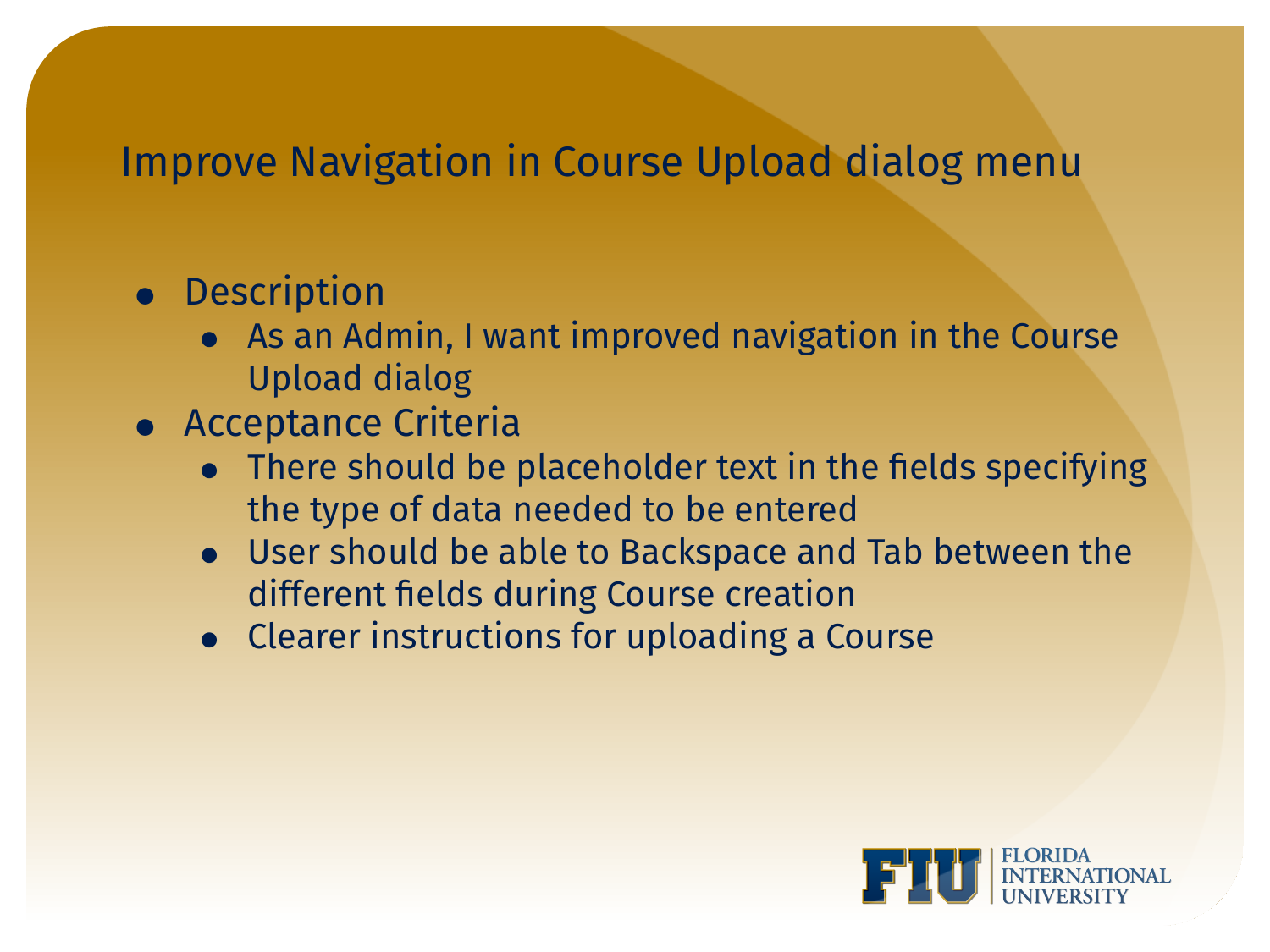

# Improve Navigation in Course Upload dialog menu
Description
As an Admin, I want improved navigation in the Course Upload dialog
Acceptance Criteria
There should be placeholder text in the fields specifying the type of data needed to be entered
User should be able to Backspace and Tab between the different fields during Course creation
Clearer instructions for uploading a Course